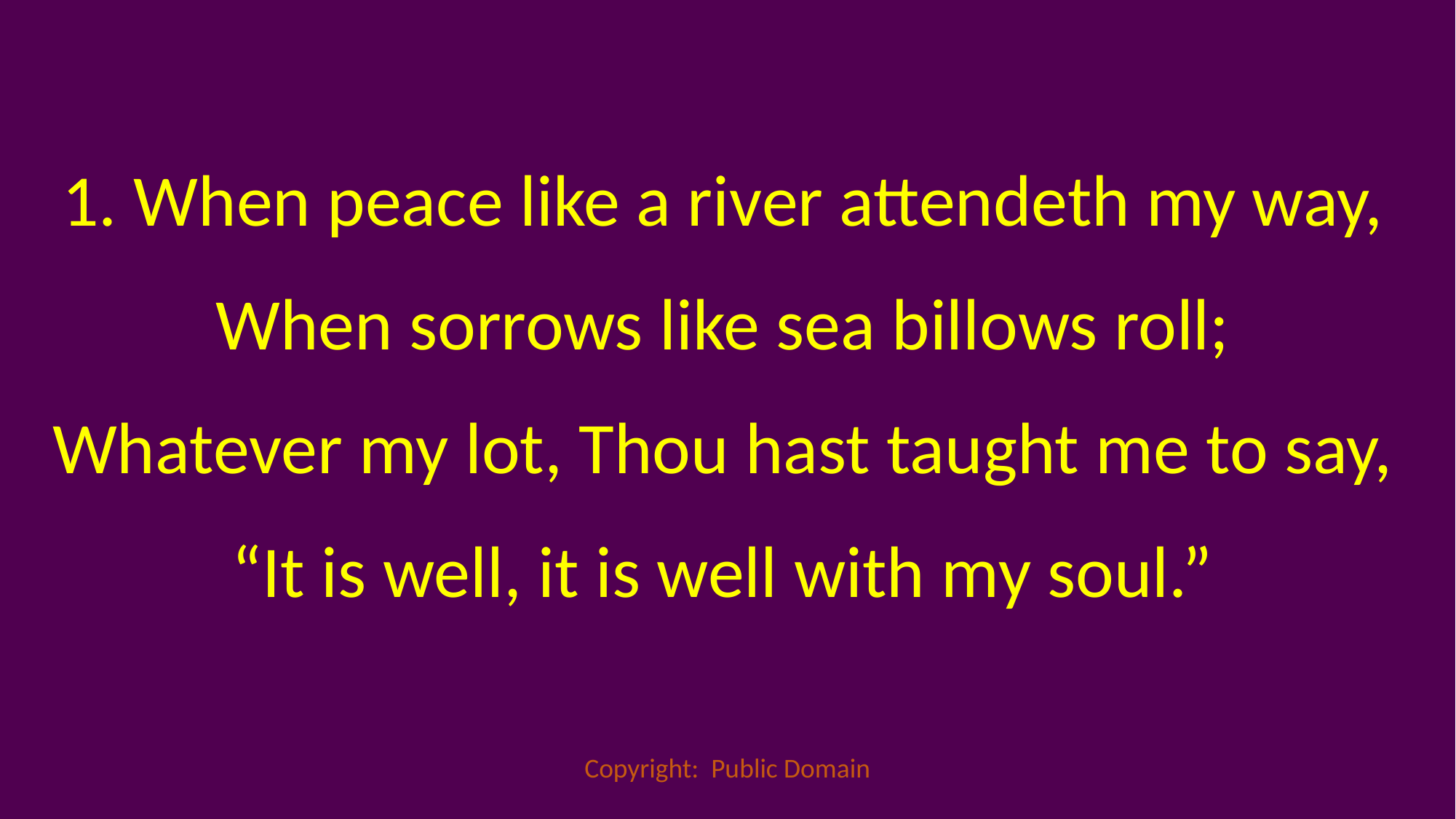

1. When peace like a river attendeth my way,
When sorrows like sea billows roll;
Whatever my lot, Thou hast taught me to say,
“It is well, it is well with my soul.”
Copyright:  Public Domain